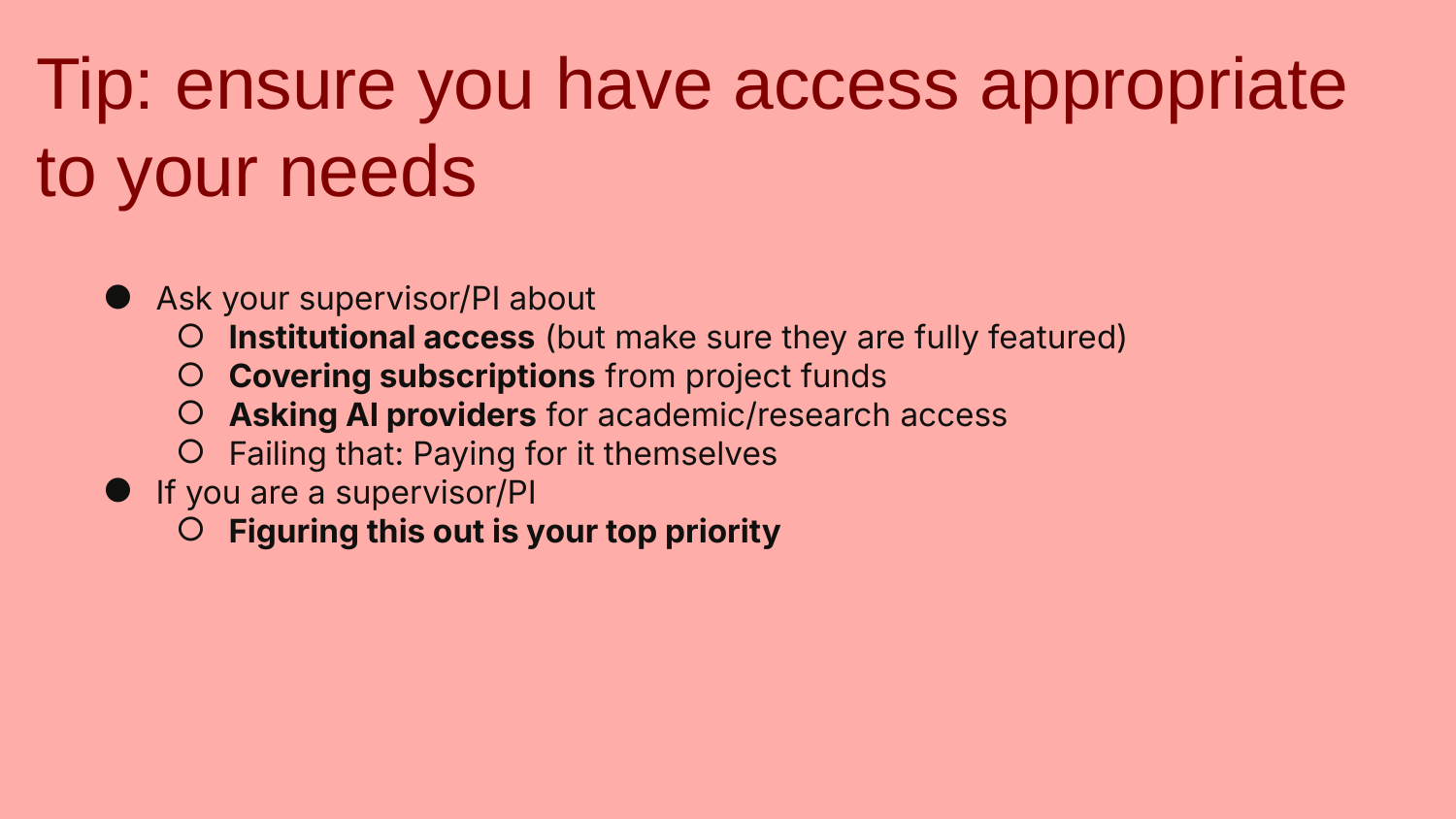

# Tip: ensure you have access appropriate to your needs

Ask your supervisor/PI about
Institutional access (but make sure they are fully featured)
Covering subscriptions from project funds
Asking AI providers for academic/research access
Failing that: Paying for it themselves
If you are a supervisor/PI
Figuring this out is your top priority